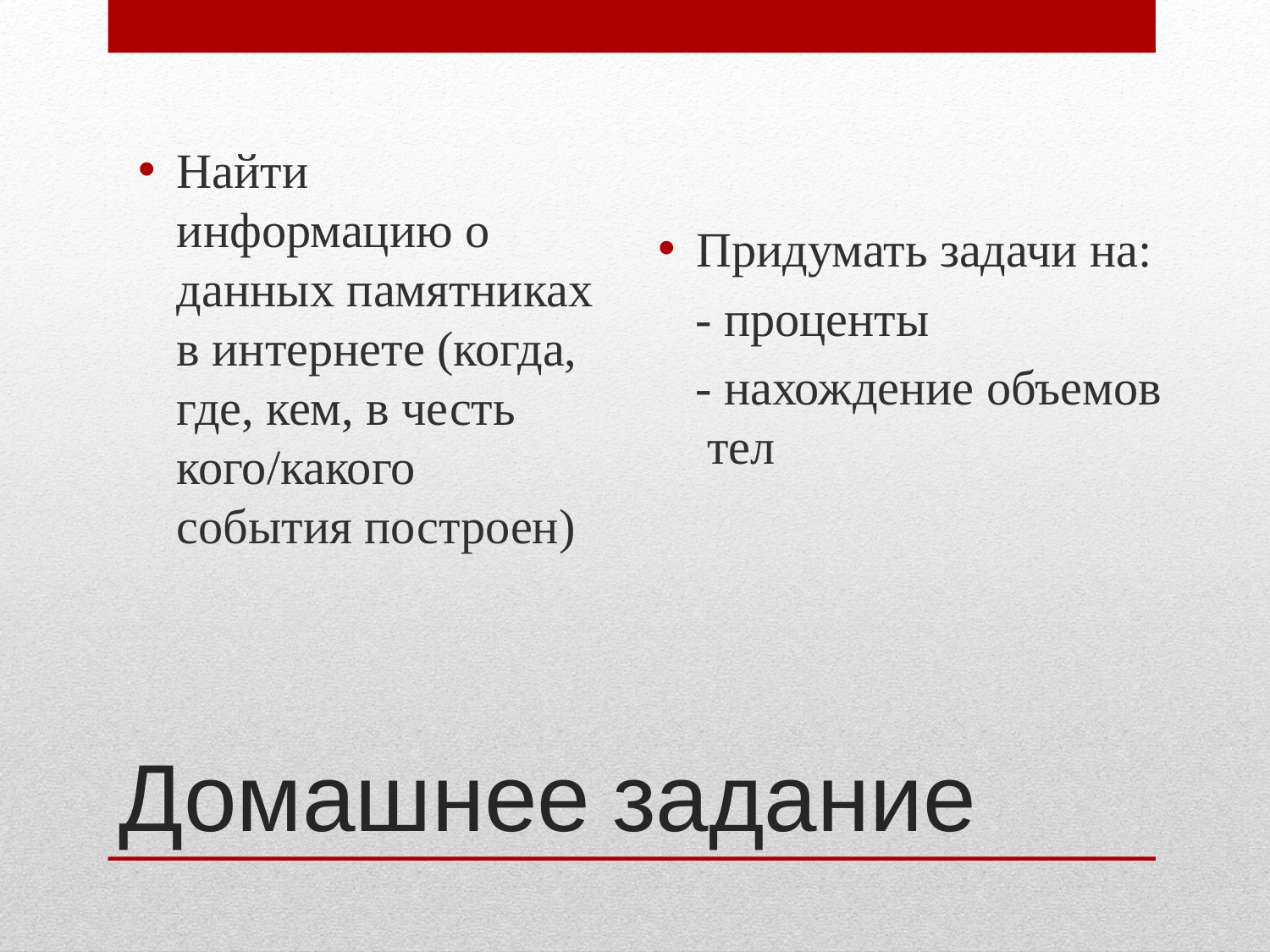

Найти  информацию о данных памятниках в интернете (когда, где, кем, в честь кого/какого события построен)

Придумать задачи на:
   - проценты
   - нахождение объемов      тел
# Домашнее задание